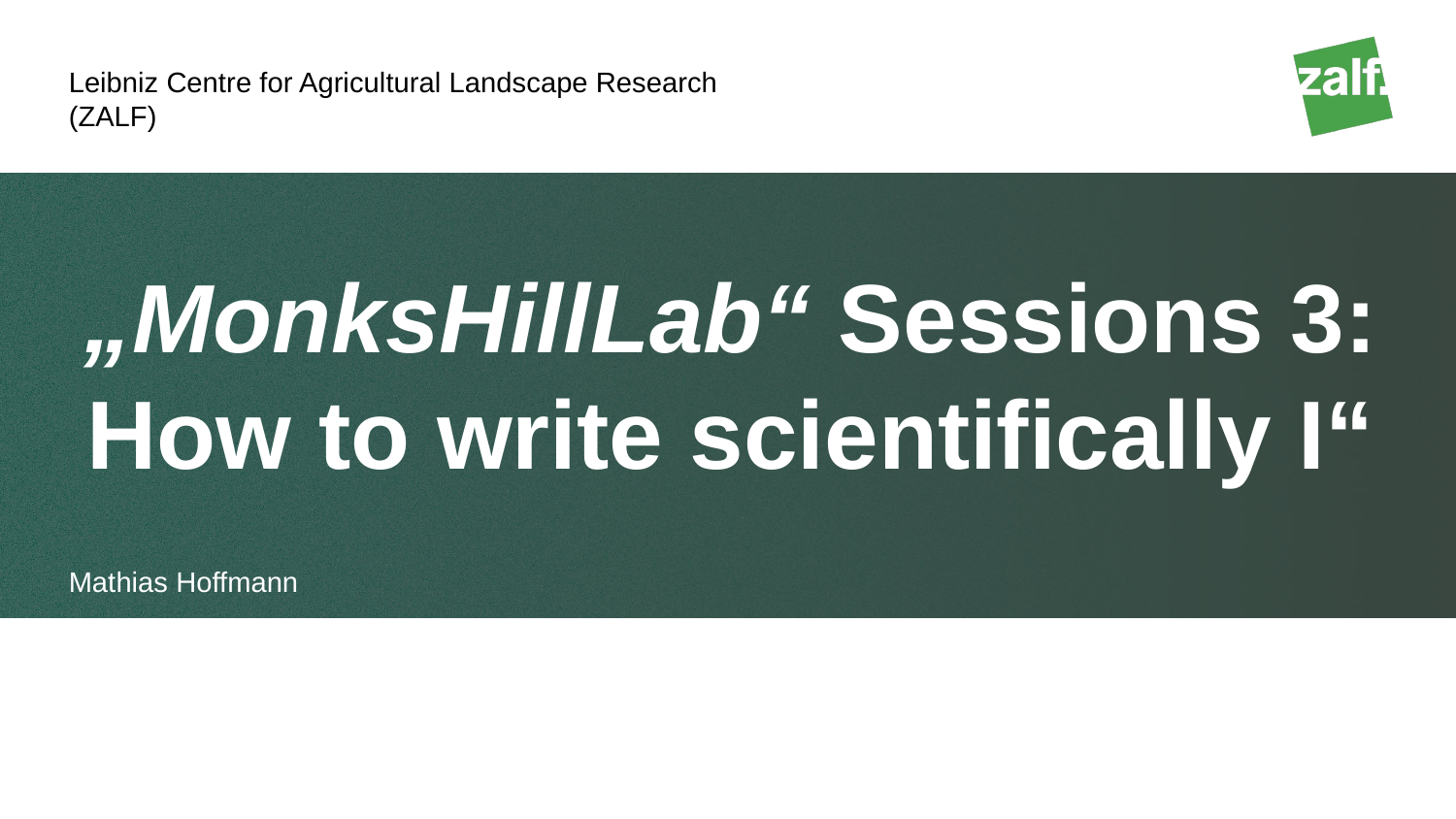

„MonksHillLab“ Sessions 3: How to write scientifically I“
Mathias Hoffmann